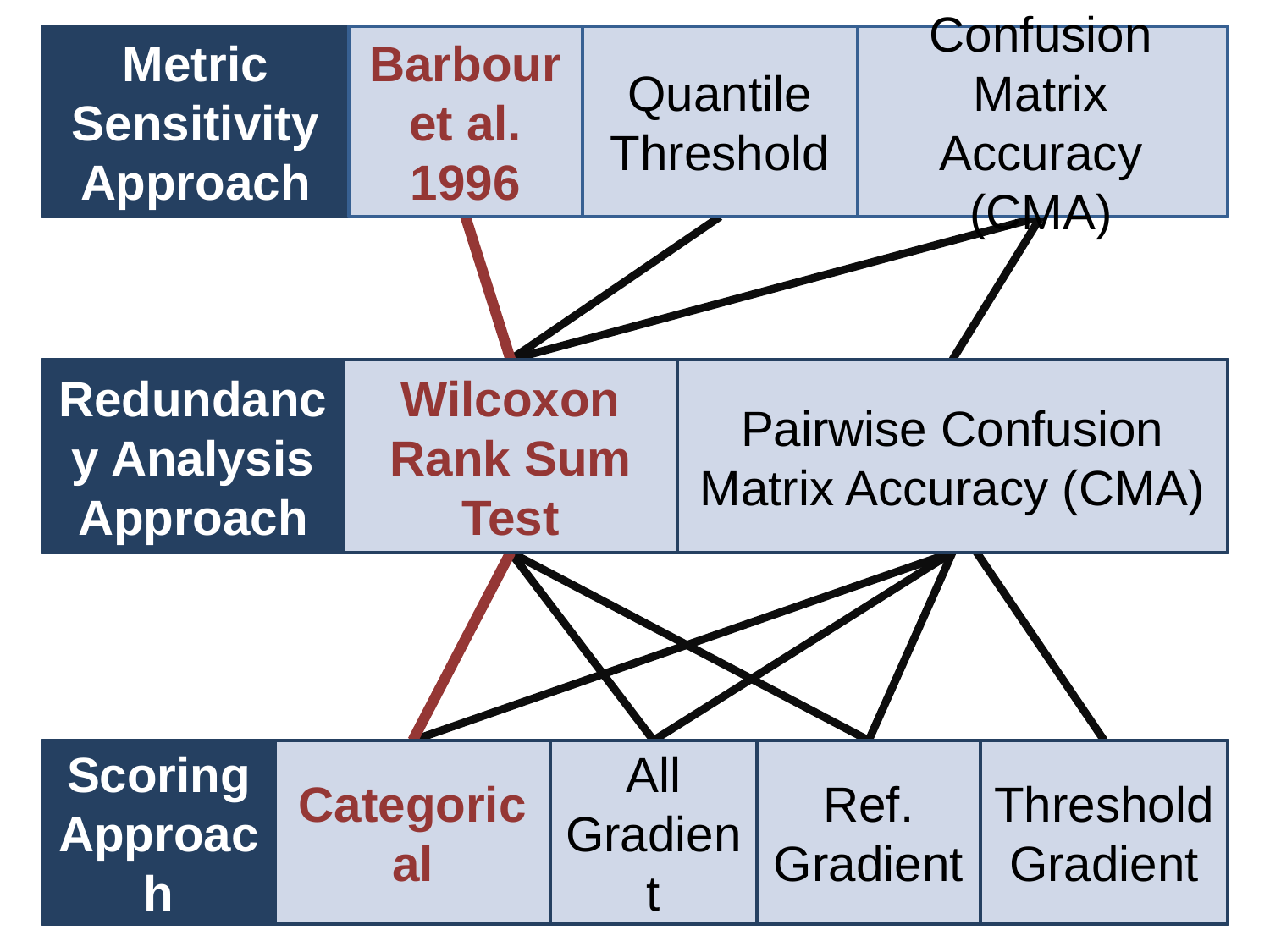

Metric Sensitivity Approach
Barbour et al. 1996
Quantile Threshold
Confusion Matrix Accuracy (CMA)
Pairwise Confusion Matrix Accuracy (CMA)
Redundancy Analysis Approach
Wilcoxon Rank Sum Test
Ref. Gradient
Scoring Approach
Categorical
All Gradient
Threshold Gradient
48